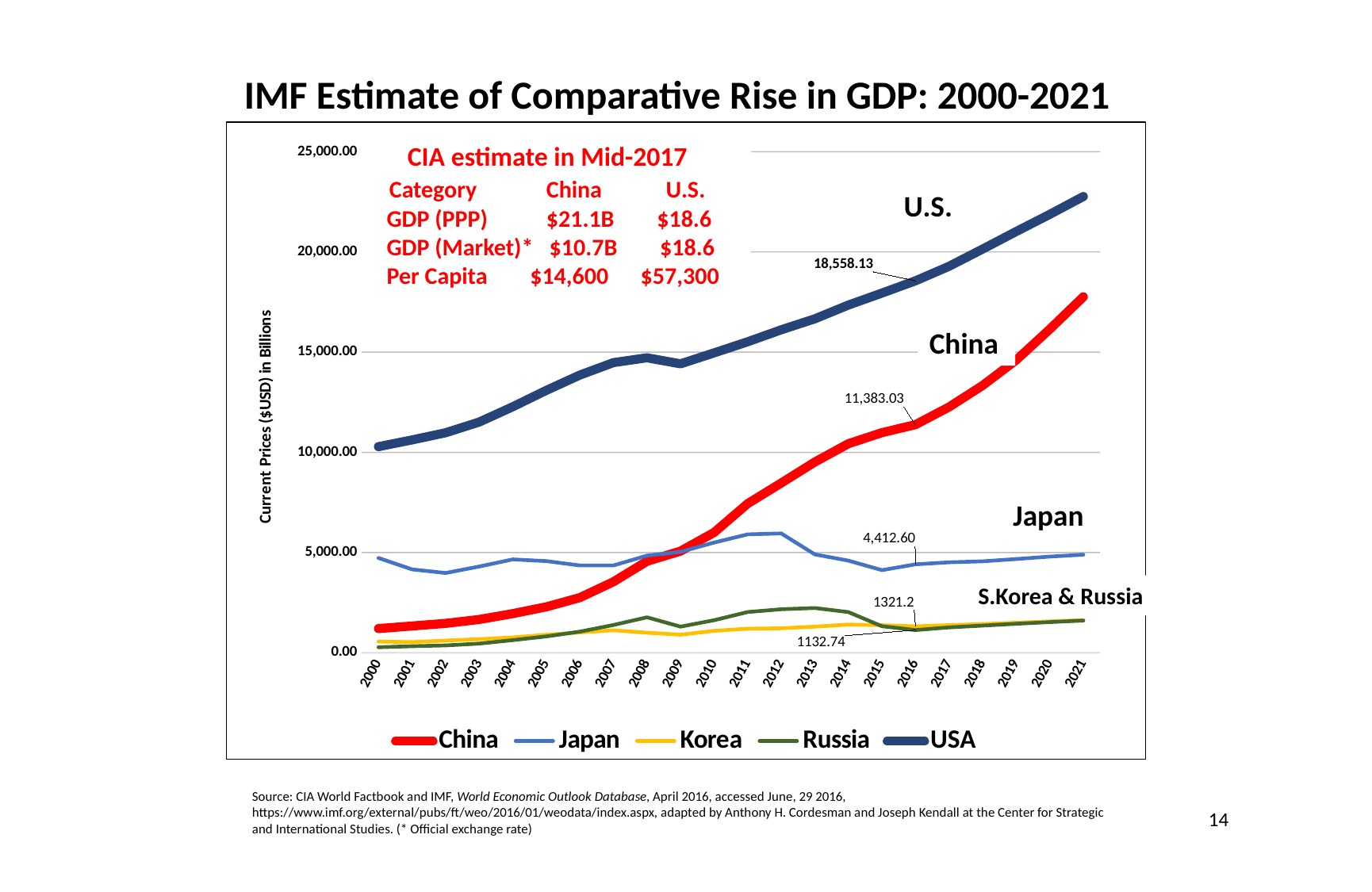

IMF Estimate of Comparative Rise in GDP: 2000-2021

### Chart

| Category | China | Japan | Korea | Russia | USA |
|---|---|---|---|---|---|
| 2000 | 1208.85 | 4730.99 | 561.595 | 277.014 | 10284.75 |
| 2001 | 1336.92 | 4161.03 | 533.188 | 327.021 | 10621.83 |
| 2002 | 1468.86 | 3980.9 | 609.0169999999994 | 368.1329999999999 | 10977.53 |
| 2003 | 1660.71 | 4302.6 | 680.581 | 458.973 | 11510.68 |
| 2004 | 1952.64 | 4656.400000000001 | 764.8919999999994 | 630.585 | 12274.93 |
| 2005 | 2291.45 | 4572.41 | 898.1369999999994 | 814.613 | 13093.7 |
| 2006 | 2751.92 | 4356.84 | 1012.04 | 1055.92 | 13855.9 |
| 2007 | 3542.56 | 4356.35 | 1122.68 | 1386.34 | 14477.63 |
| 2008 | 4564.95 | 4849.19 | 1002.22 | 1771.56 | 14718.58 |
| 2009 | 5071.46 | 5035.14 | 901.9349999999994 | 1304.15 | 14418.73 |
| 2010 | 6005.25 | 5498.72 | 1094.5 | 1626.57 | 14964.4 |
| 2011 | 7442.03 | 5908.99 | 1202.46 | 2031.77 | 15517.93 |
| 2012 | 8471.359999999771 | 5957.25 | 1222.81 | 2171.74 | 16115.25 |
| 2013 | 9518.58 | 4908.86 | 1305.6 | 2231.84 | 16663.15 |
| 2014 | 10430.71 | 4596.16 | 1410.38 | 2029.62 | 17348.08000000001 |
| 2015 | 10982.83 | 4123.26 | 1376.87 | 1324.73 | 17947.0 |
| 2016 | 11383.03 | 4412.6 | 1321.2 | 1132.74 | 18558.13 |
| 2017 | 12263.43 | 4513.75 | 1379.31 | 1267.55 | 19284.99000000001 |
| 2018 | 13338.23 | 4562.21 | 1434.95 | 1355.36 | 20145.05 |
| 2019 | 14605.29 | 4675.79 | 1498.76 | 1447.13 | 21016.05 |
| 2020 | 16144.04 | 4800.06 | 1566.4 | 1530.61 | 21873.55 |
| 2021 | 17762.00999999999 | 4895.419 | 1628.61 | 1607.95 | 22765.72 |
      CIA estimate in Mid-2017
   Category             China            U.S.
   GDP (PPP)           $21.1B        $18.6
   GDP (Market)*   $10.7B        $18.6
   Per Capita        $14,600      $57,300
U.S.
China
Japan
S.Korea & Russia

Source: CIA World Factbook and IMF, World Economic Outlook Database, April 2016, accessed June, 29 2016, https://www.imf.org/external/pubs/ft/weo/2016/01/weodata/index.aspx, adapted by Anthony H. Cordesman and Joseph Kendall at the Center for Strategic and International Studies. (* Official exchange rate)

14